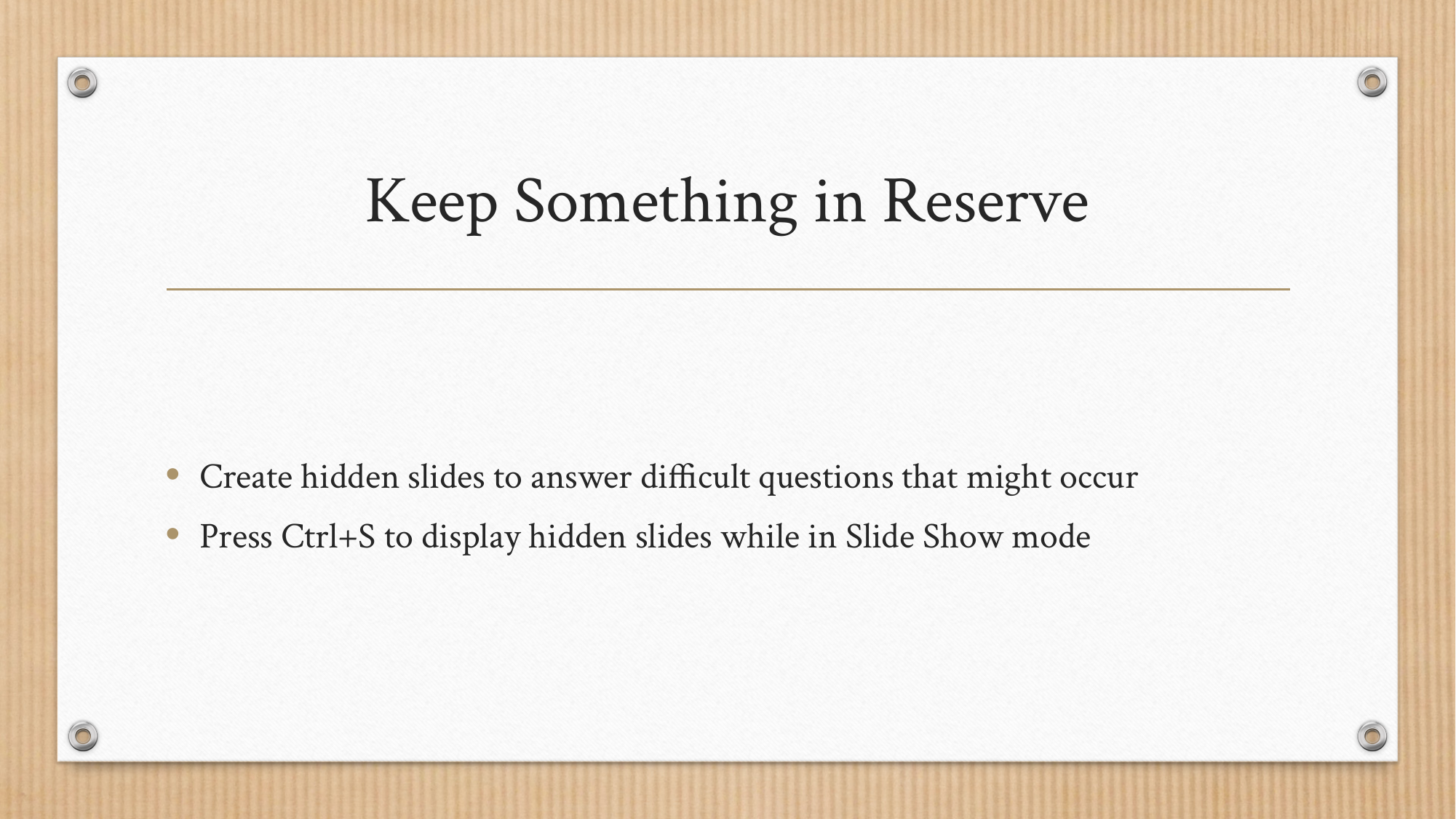

# Keep Something in Reserve
Create hidden slides to answer difficult questions that might occur
Press Ctrl+S to display hidden slides while in Slide Show mode